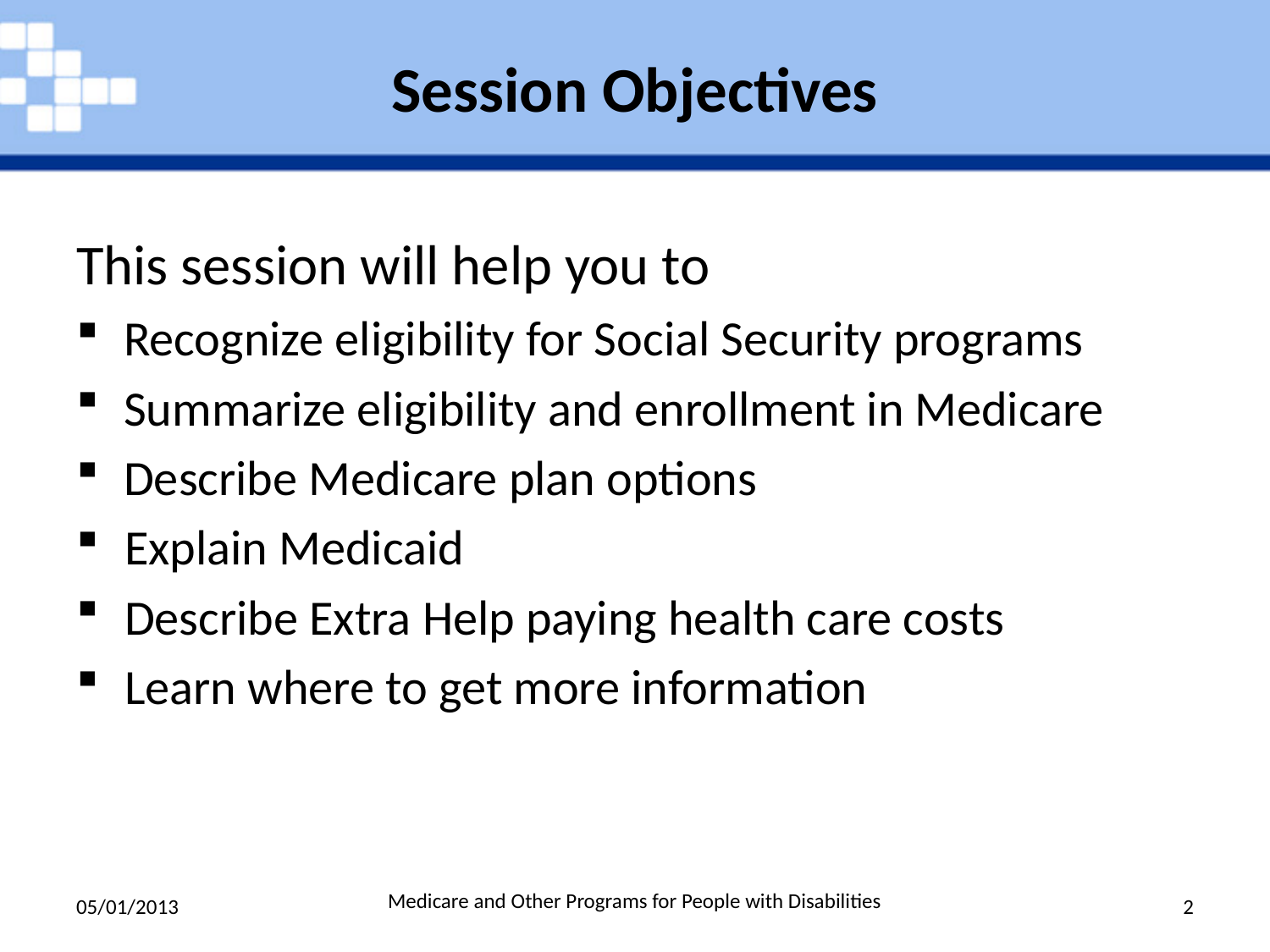

# Session Objectives
This session will help you to
Recognize eligibility for Social Security programs
Summarize eligibility and enrollment in Medicare
Describe Medicare plan options
Explain Medicaid
Describe Extra Help paying health care costs
Learn where to get more information

05/01/2013
2
Medicare and Other Programs for People with Disabilities